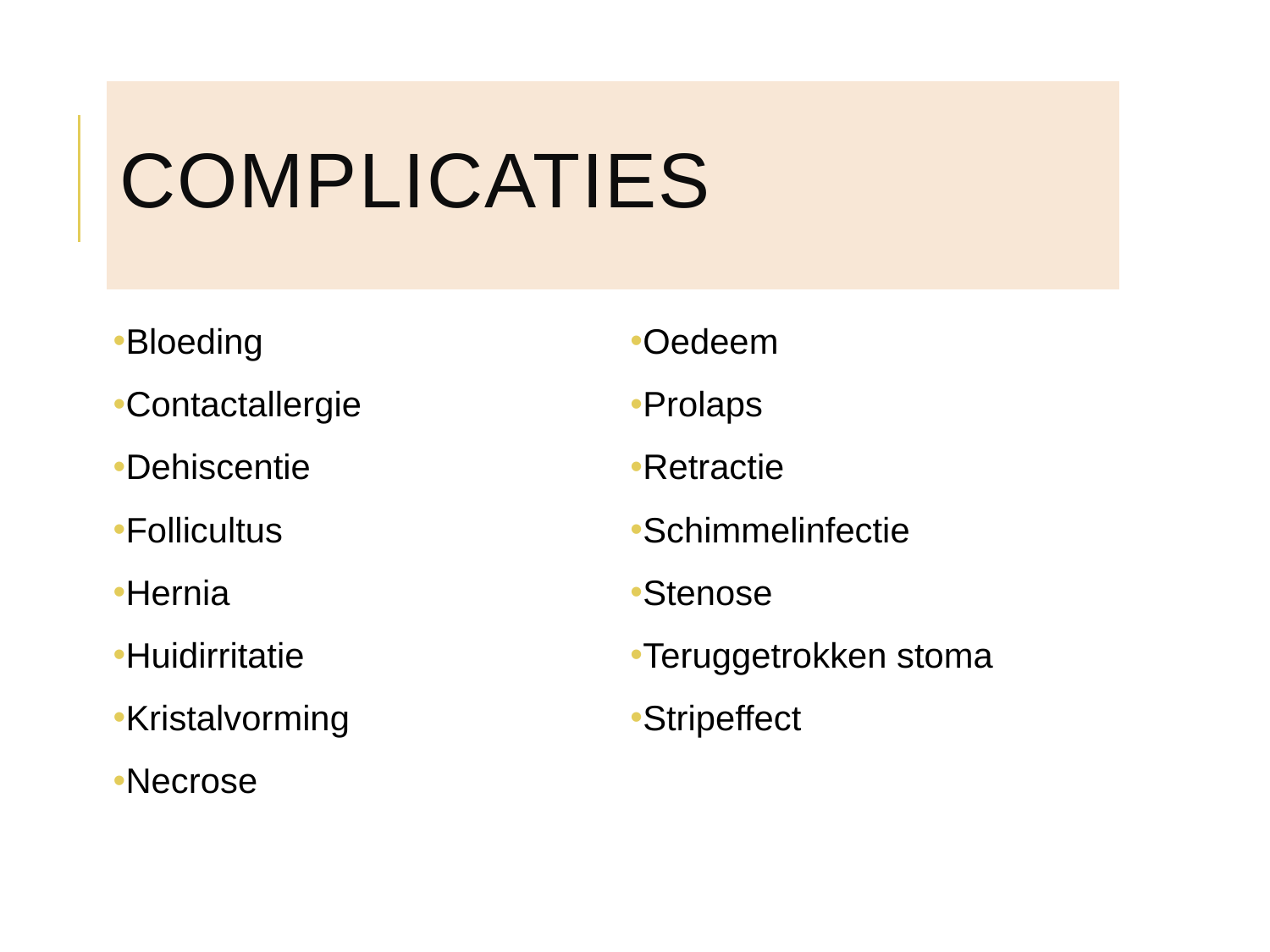

# complicaties
Bloeding
Contactallergie
Dehiscentie
Follicultus
Hernia
Huidirritatie
Kristalvorming
Necrose

Oedeem
Prolaps
Retractie
Schimmelinfectie
Stenose
Teruggetrokken stoma
Stripeffect